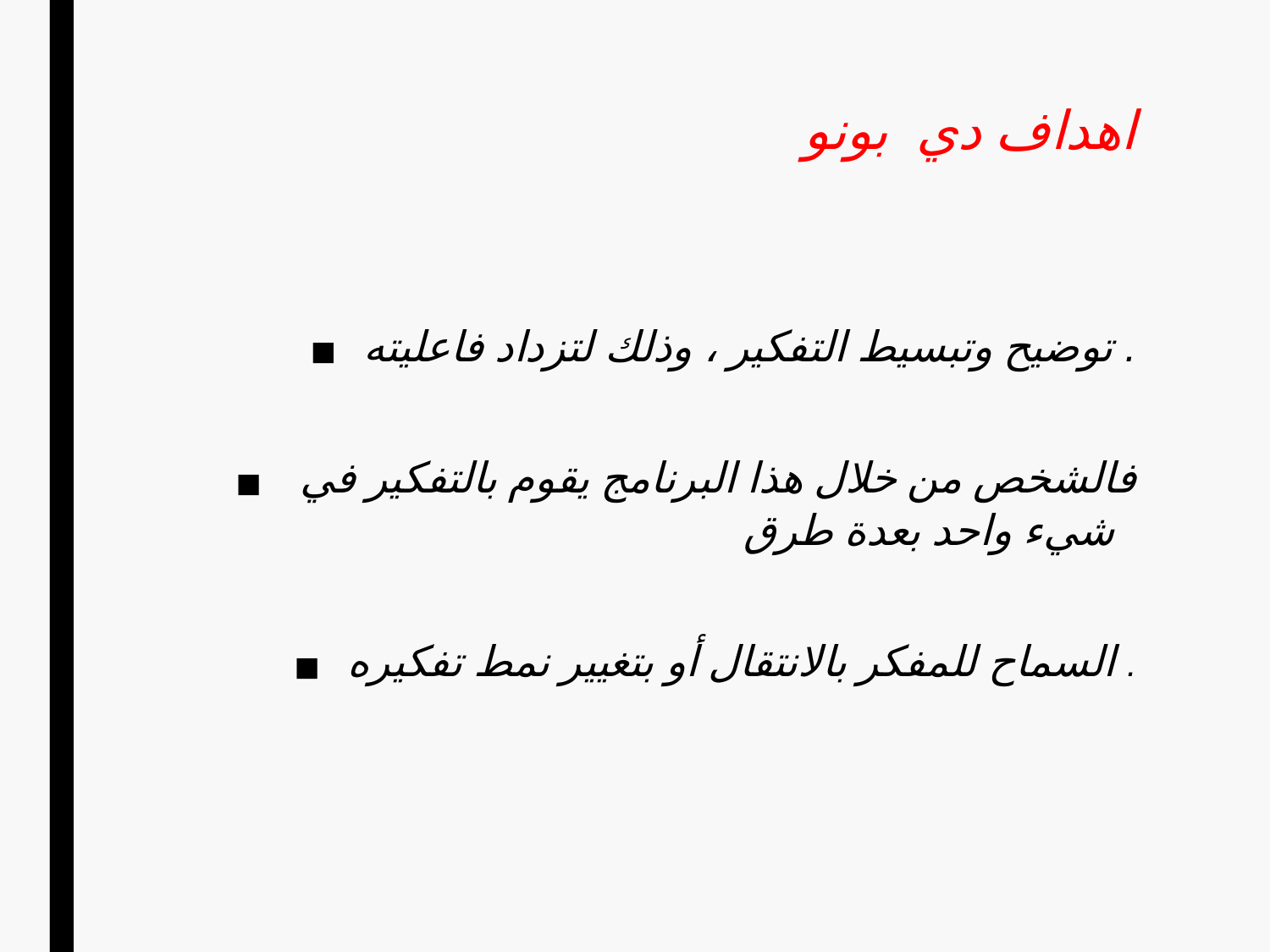

اهداف دي  بونو
توضيح وتبسيط التفكير ، وذلك لتزداد فاعليته .

 فالشخص من خلال هذا البرنامج يقوم بالتفكير في شيء واحد بعدة طرق

السماح للمفكر بالانتقال أو بتغيير نمط تفكيره .